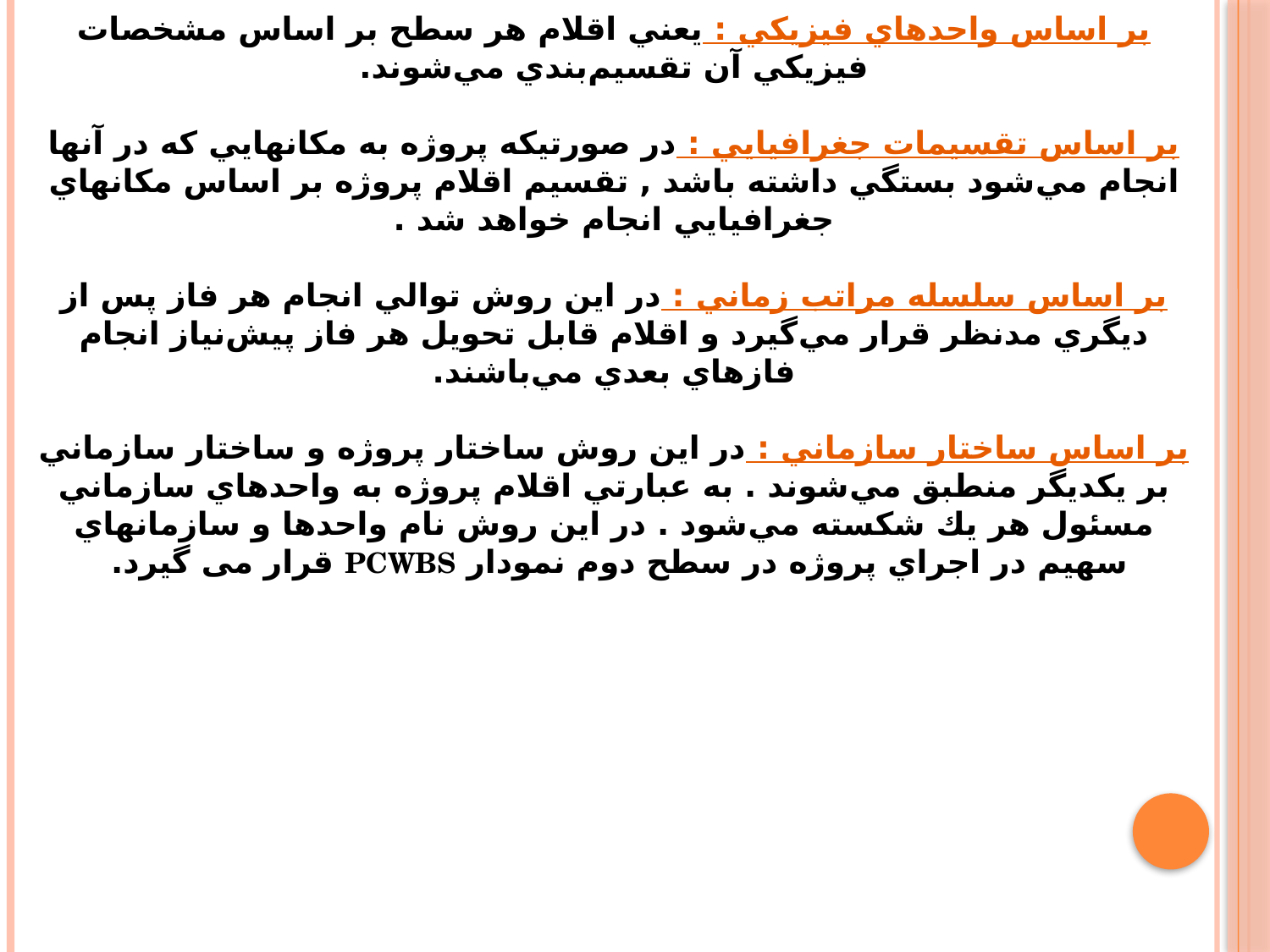

# مهمترين روشهاي تقسيم و تفكيك اقلام پروژه عبارتند از : بر اساس واحدهاي فيزيكي : يعني اقلام هر سطح بر اساس مشخصات فيزيكي آن تقسيم‌بندي مي‌شوند.   بر اساس تقسيمات جغرافيايي : در صورتيكه پروژه به مكانهايي كه در آنها انجام مي‌شود بستگي داشته باشد , تقسيم اقلام پروژه بر اساس مكانهاي جغرافيايي انجام خواهد شد .   بر اساس سلسله مراتب زماني : در اين روش توالي انجام هر فاز پس از ديگري مدنظر قرار مي‌گيرد و اقلام قابل تحويل هر فاز پيش‌نياز انجام فازهاي بعدي مي‌باشند.   بر اساس ساختار سازماني : در اين روش ساختار پروژه و ساختار سازماني بر يكديگر منطبق مي‌شوند . به عبارتي اقلام پروژه به واحدهاي سازماني مسئول هر يك شكسته مي‌شود . در اين روش نام واحدها و سازمانهاي سهيم در اجراي پروژه در سطح دوم نمودار PCWBS قرار می گیرد.